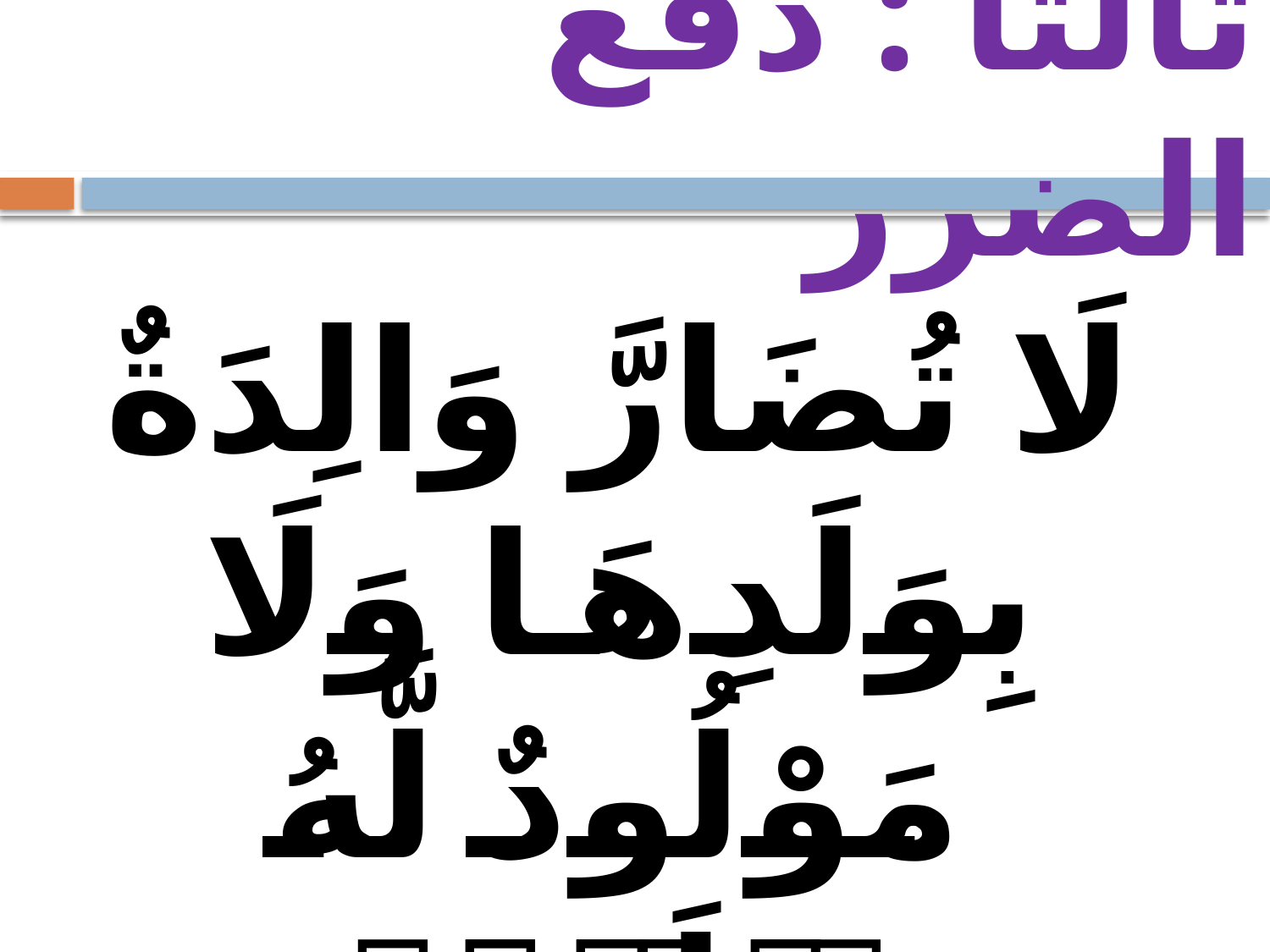

# ثالثاً : دفع الضرر
لَا تُضَارَّ وَالِدَةٌ بِوَلَدِهَا وَلَا مَوْلُودٌ لَّهُ بِوَلَدِهِ ۚ